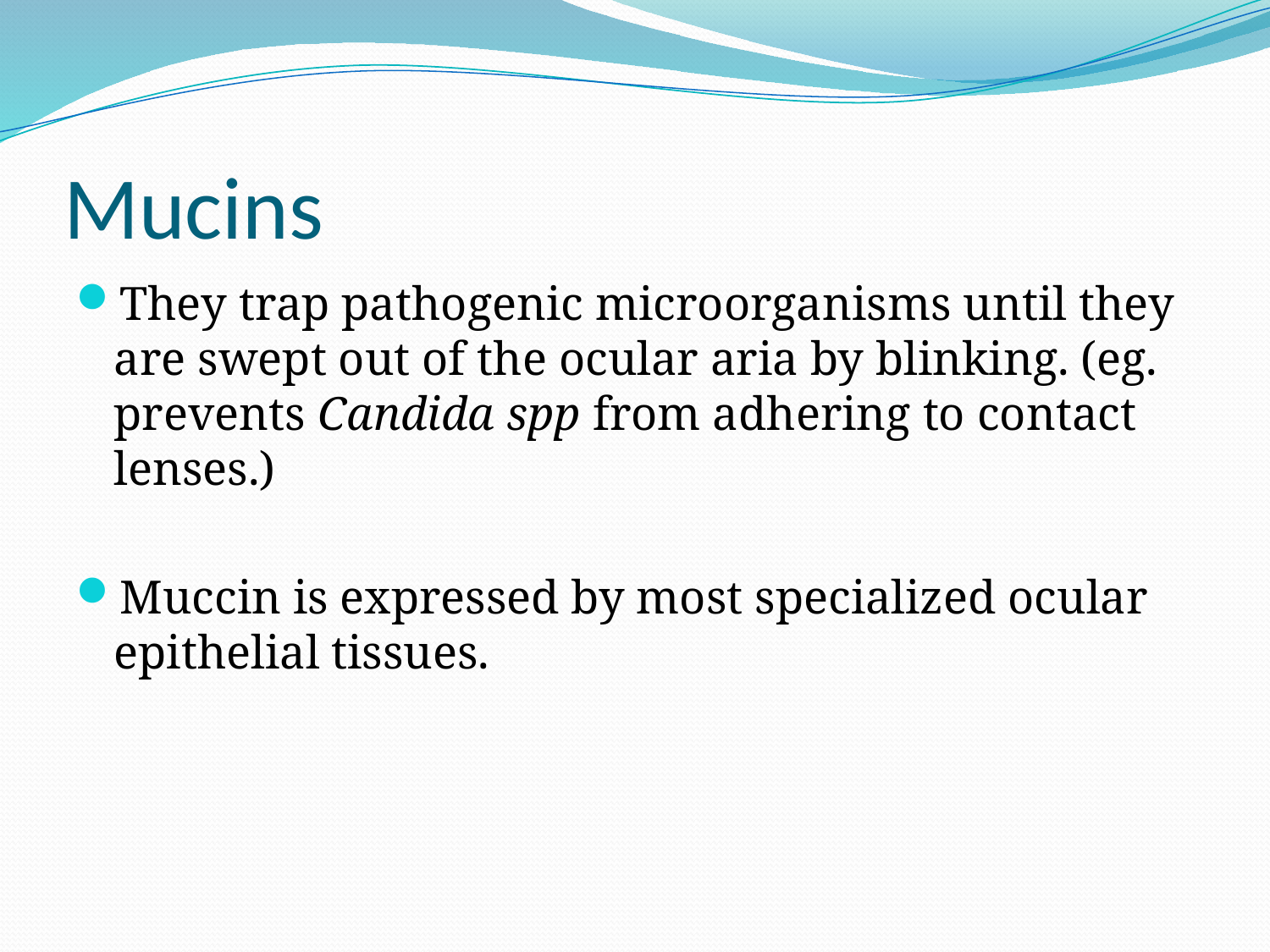

# Mucins
They trap pathogenic microorganisms until they are swept out of the ocular aria by blinking. (eg. prevents Candida spp from adhering to contact lenses.)

Muccin is expressed by most specialized ocular epithelial tissues.